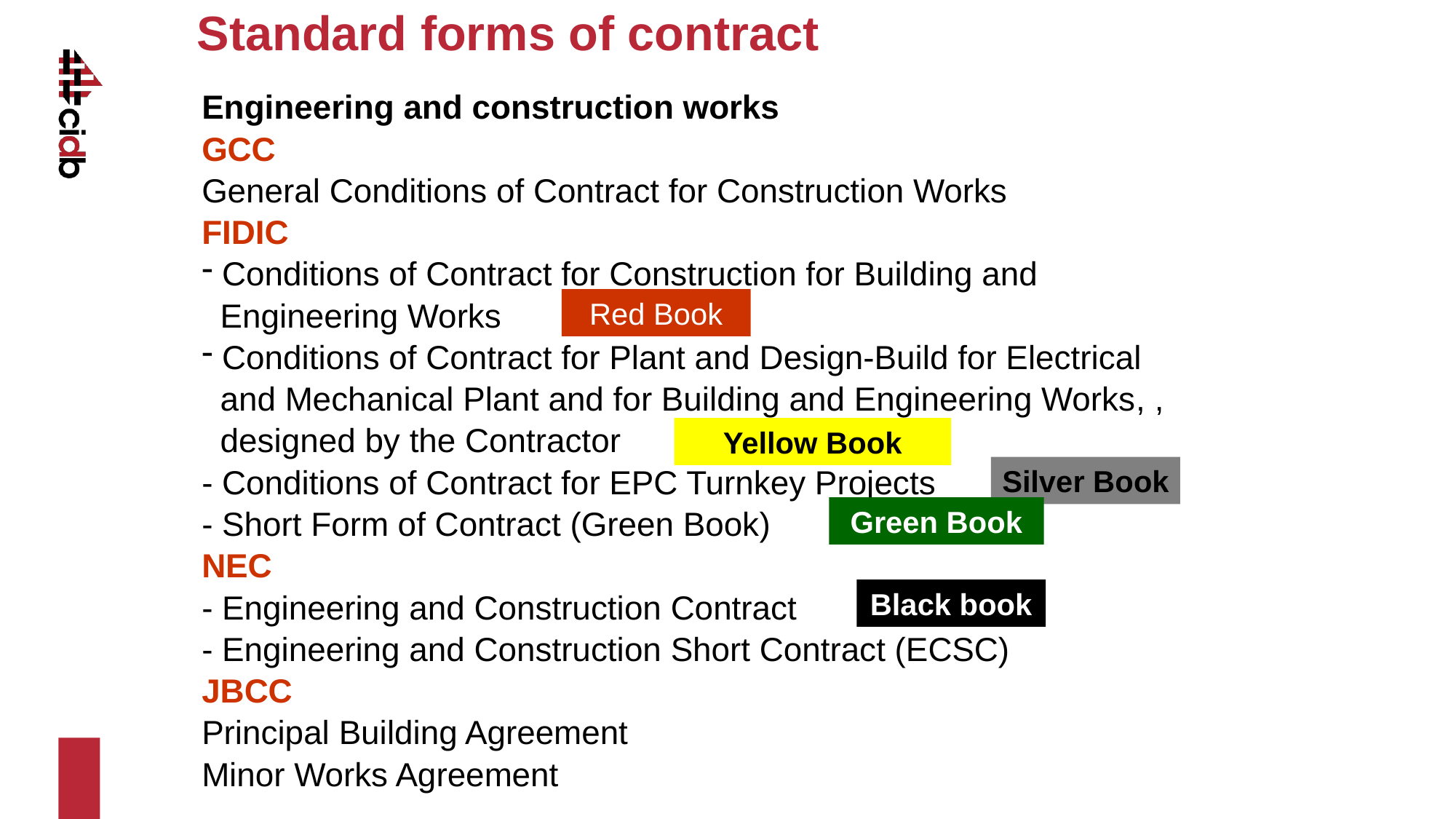

# Standard forms of contract
Engineering and construction works
GCC
General Conditions of Contract for Construction Works
FIDIC
 Conditions of Contract for Construction for Building and
  Engineering Works
 Conditions of Contract for Plant and Design-Build for Electrical
  and Mechanical Plant and for Building and Engineering Works, ,
  designed by the Contractor
- Conditions of Contract for EPC Turnkey Projects
- Short Form of Contract (Green Book)
NEC
- Engineering and Construction Contract
- Engineering and Construction Short Contract (ECSC)
JBCC
Principal Building Agreement
Minor Works Agreement
Red Book
Yellow Book
Silver Book
Green Book
Black book